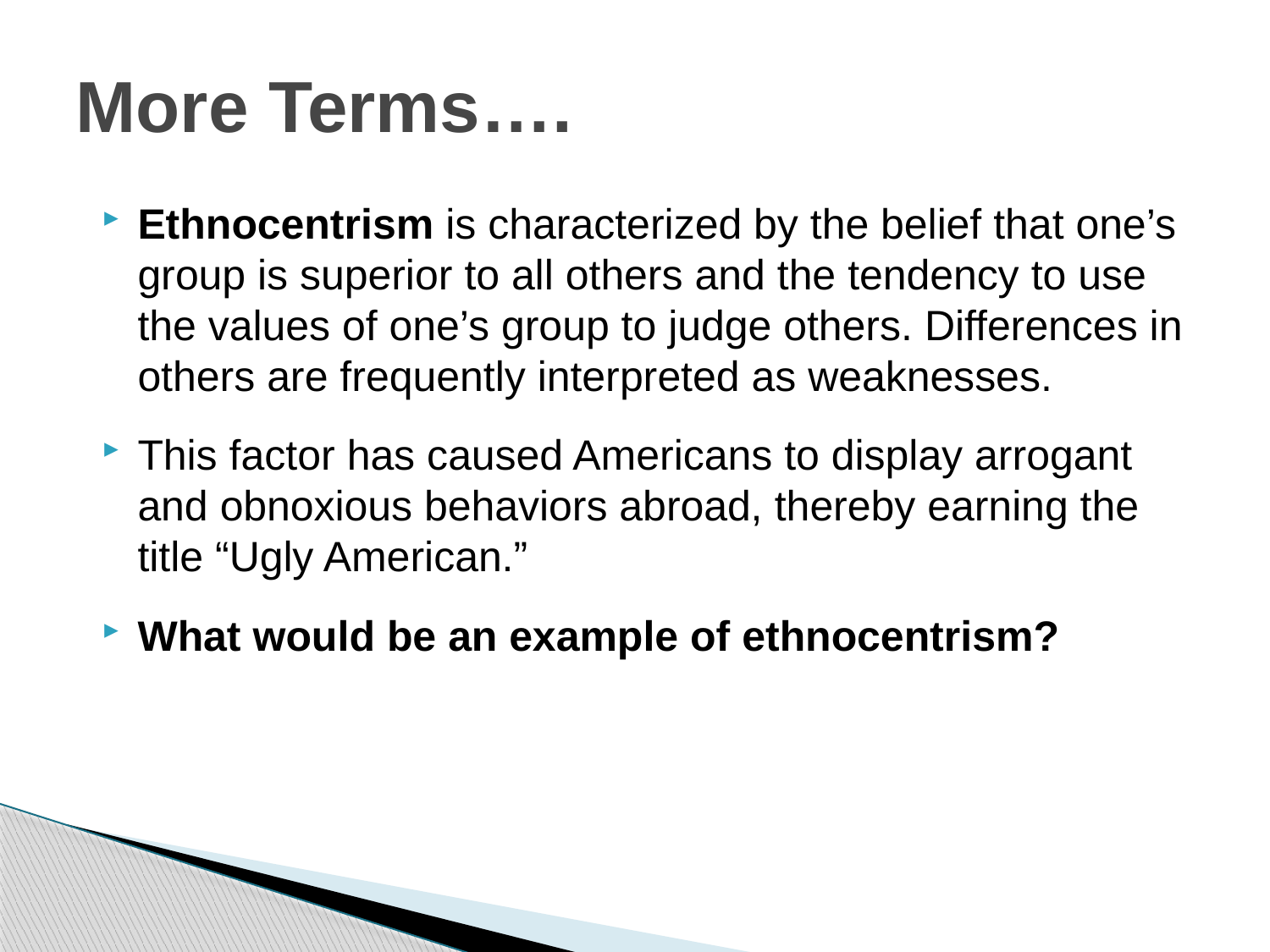

# More Terms….
Ethnocentrism is characterized by the belief that one’s group is superior to all others and the tendency to use the values of one’s group to judge others. Differences in others are frequently interpreted as weaknesses.
This factor has caused Americans to display arrogant and obnoxious behaviors abroad, thereby earning the title “Ugly American.”
What would be an example of ethnocentrism?